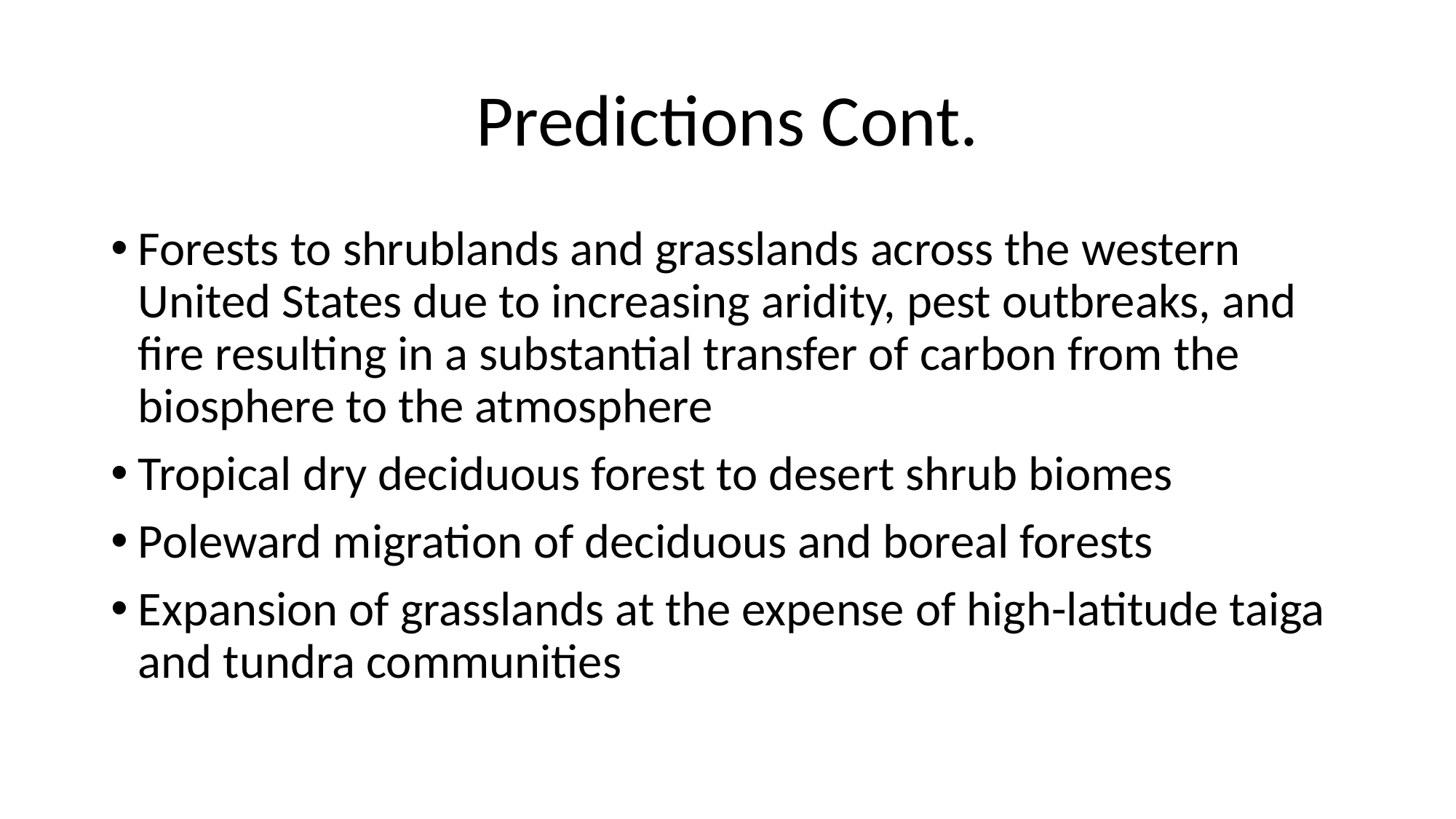

# Predictions Cont.
Forests to shrublands and grasslands across the western United States due to increasing aridity, pest outbreaks, and fire resulting in a substantial transfer of carbon from the biosphere to the atmosphere
Tropical dry deciduous forest to desert shrub biomes
Poleward migration of deciduous and boreal forests
Expansion of grasslands at the expense of high-latitude taiga and tundra communities